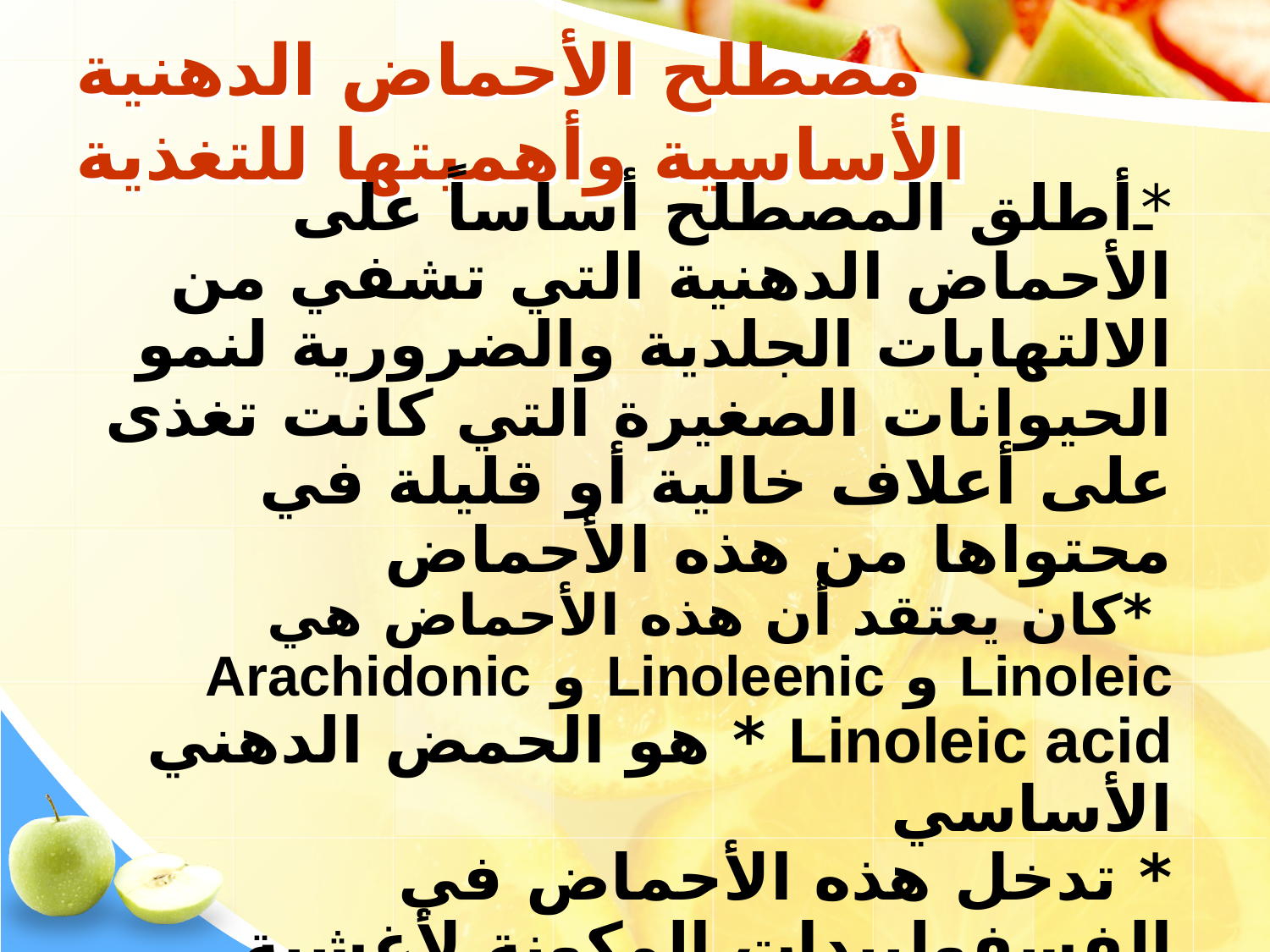

# مصطلح الأحماض الدهنية الأساسية وأهميتها للتغذية
*أطلق المصطلح أساساً على الأحماض الدهنية التي تشفي من الالتهابات الجلدية والضرورية لنمو الحيوانات الصغيرة التي كانت تغذى على أعلاف خالية أو قليلة في محتواها من هذه الأحماض
 *كان يعتقد أن هذه الأحماض هي Linoleic و Linoleenic و Arachidonic
Linoleic acid * هو الحمض الدهني الأساسي
* تدخل هذه الأحماض في الفسفولبيدات المكونة لأغشية الخلايا
* تدخل مشتقات Linoleic acid  في إفراز البروستاقلندين (منع تصلب الشرايين وارتفاع ضغط الدم والسكتات القلبية)
* ضبط تمثيل الكولسترول